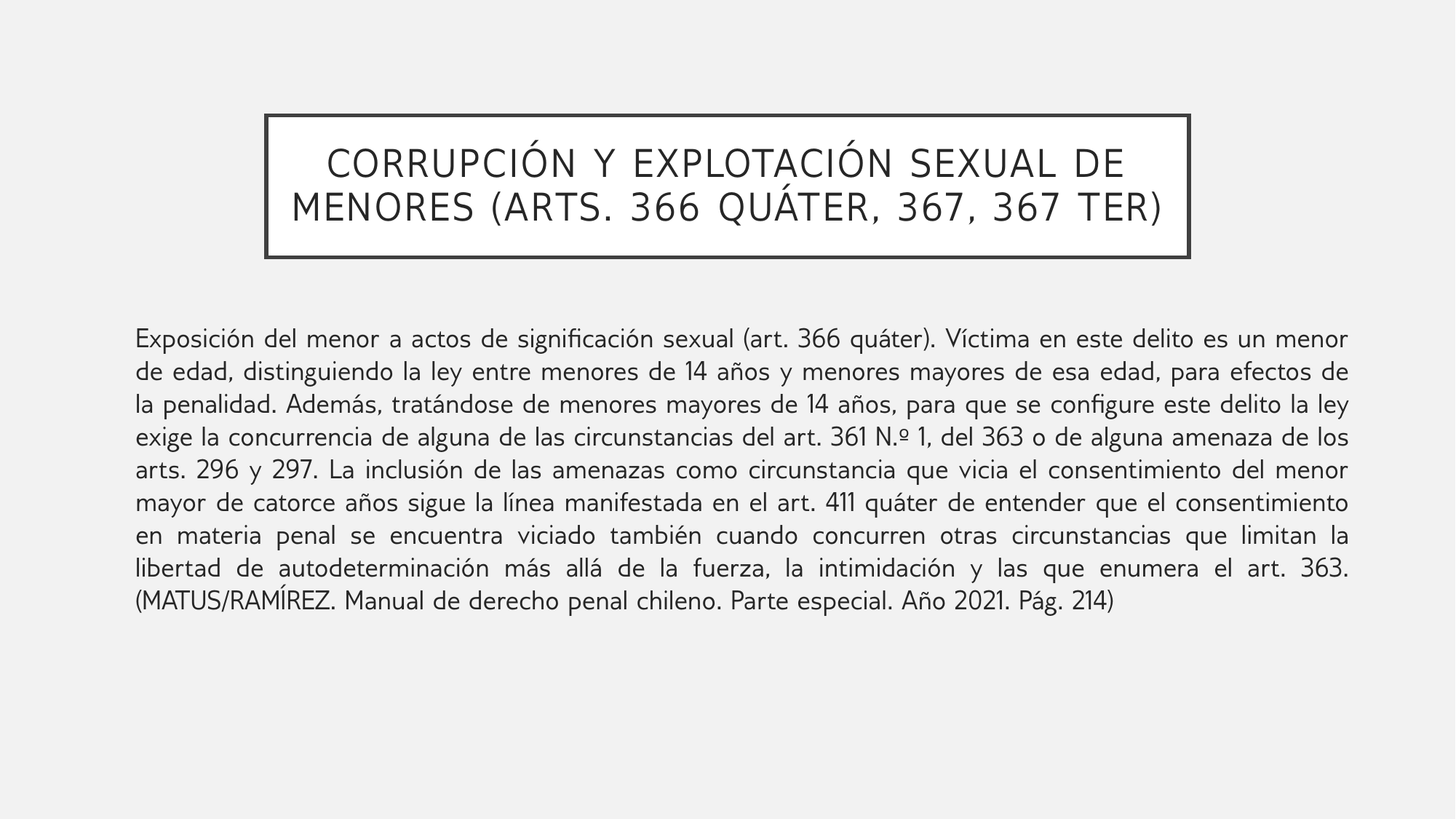

# Corrupción y explotación sexual de menores (arts. 366 quáter, 367, 367 ter)
Exposición del menor a actos de significación sexual (art. 366 quáter). Víctima en este delito es un menor de edad, distinguiendo la ley entre menores de 14 años y menores mayores de esa edad, para efectos de la penalidad. Además, tratándose de menores mayores de 14 años, para que se configure este delito la ley exige la concurrencia de alguna de las circunstancias del art. 361 N.º 1, del 363 o de alguna amenaza de los arts. 296 y 297. La inclusión de las amenazas como circunstancia que vicia el consentimiento del menor mayor de catorce años sigue la línea manifestada en el art. 411 quáter de entender que el consentimiento en materia penal se encuentra viciado también cuando concurren otras circunstancias que limitan la libertad de autodeterminación más allá de la fuerza, la intimidación y las que enumera el art. 363. (MATUS/RAMÍREZ. Manual de derecho penal chileno. Parte especial. Año 2021. Pág. 214)